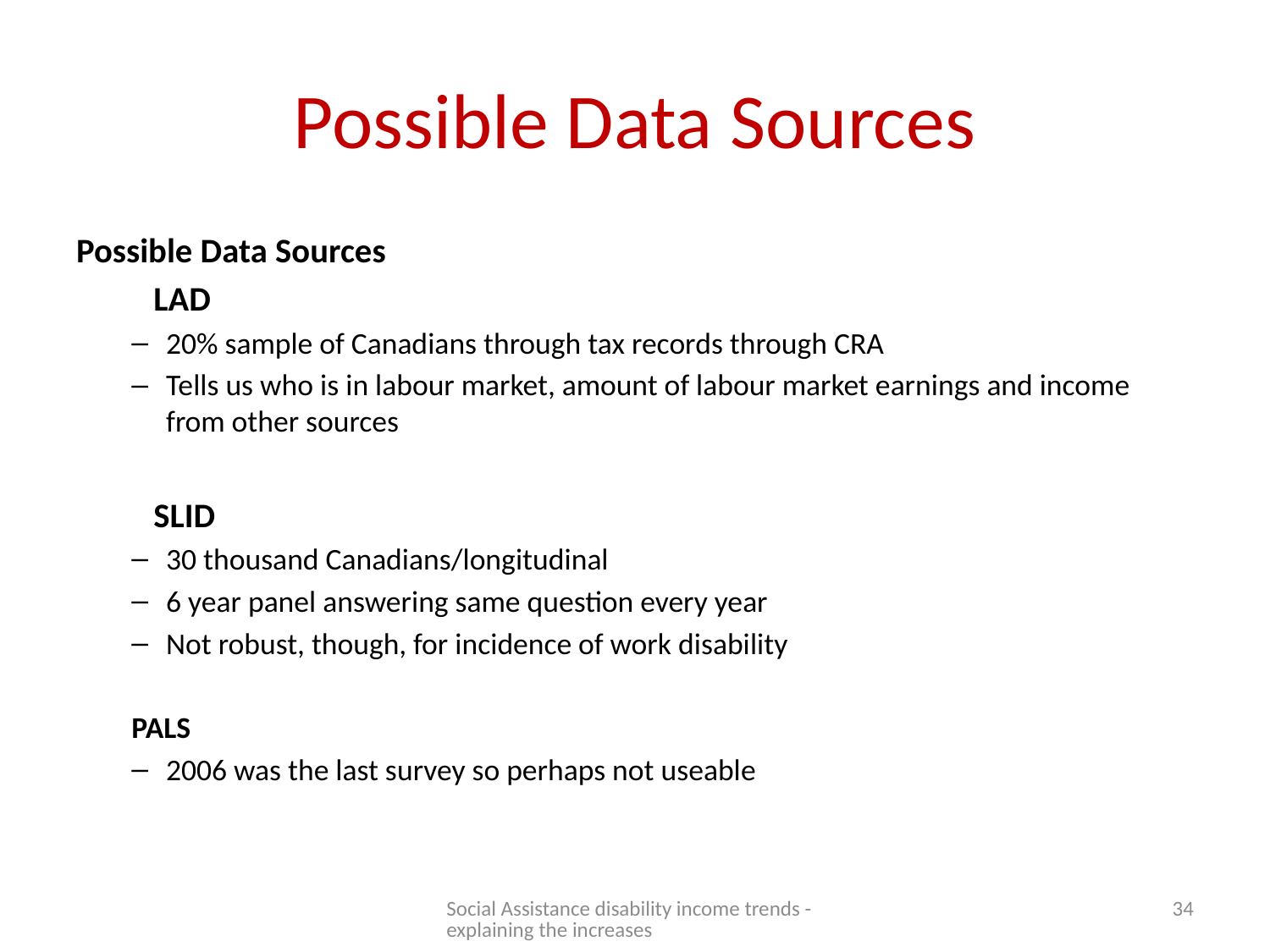

# Possible Data Sources
Possible Data Sources
	LAD
20% sample of Canadians through tax records through CRA
Tells us who is in labour market, amount of labour market earnings and income from other sources

	SLID
30 thousand Canadians/longitudinal
6 year panel answering same question every year
Not robust, though, for incidence of work disability

	PALS
2006 was the last survey so perhaps not useable

Social Assistance disability income trends - explaining the increases
34